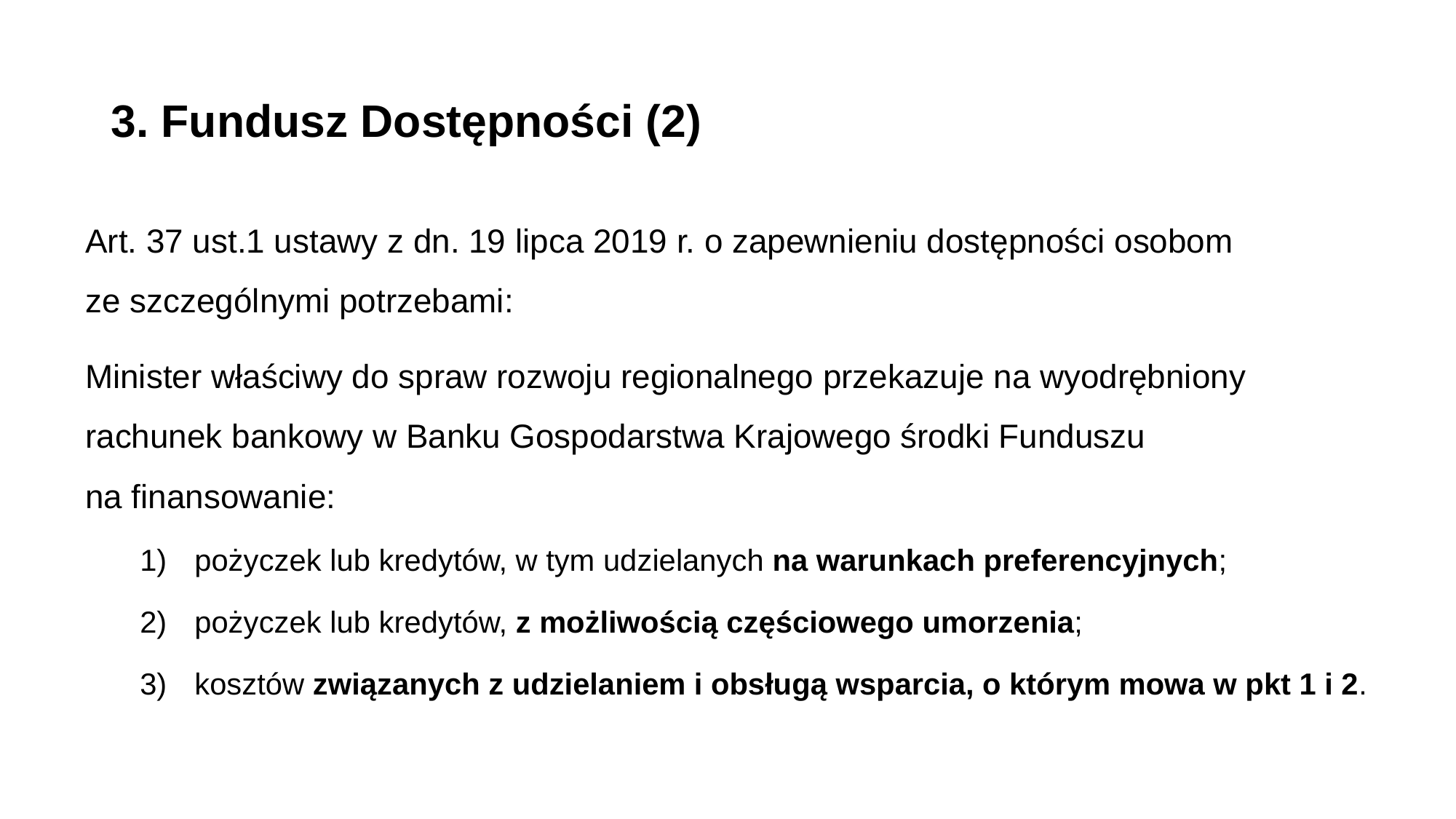

# 3. Fundusz Dostępności (2)
Art. 37 ust.1 ustawy z dn. 19 lipca 2019 r. o zapewnieniu dostępności osobom
ze szczególnymi potrzebami:
Minister właściwy do spraw rozwoju regionalnego przekazuje na wyodrębniony rachunek bankowy w Banku Gospodarstwa Krajowego środki Funduszu
na finansowanie:
pożyczek lub kredytów, w tym udzielanych na warunkach preferencyjnych;
pożyczek lub kredytów, z możliwością częściowego umorzenia;
kosztów związanych z udzielaniem i obsługą wsparcia, o którym mowa w pkt 1 i 2.